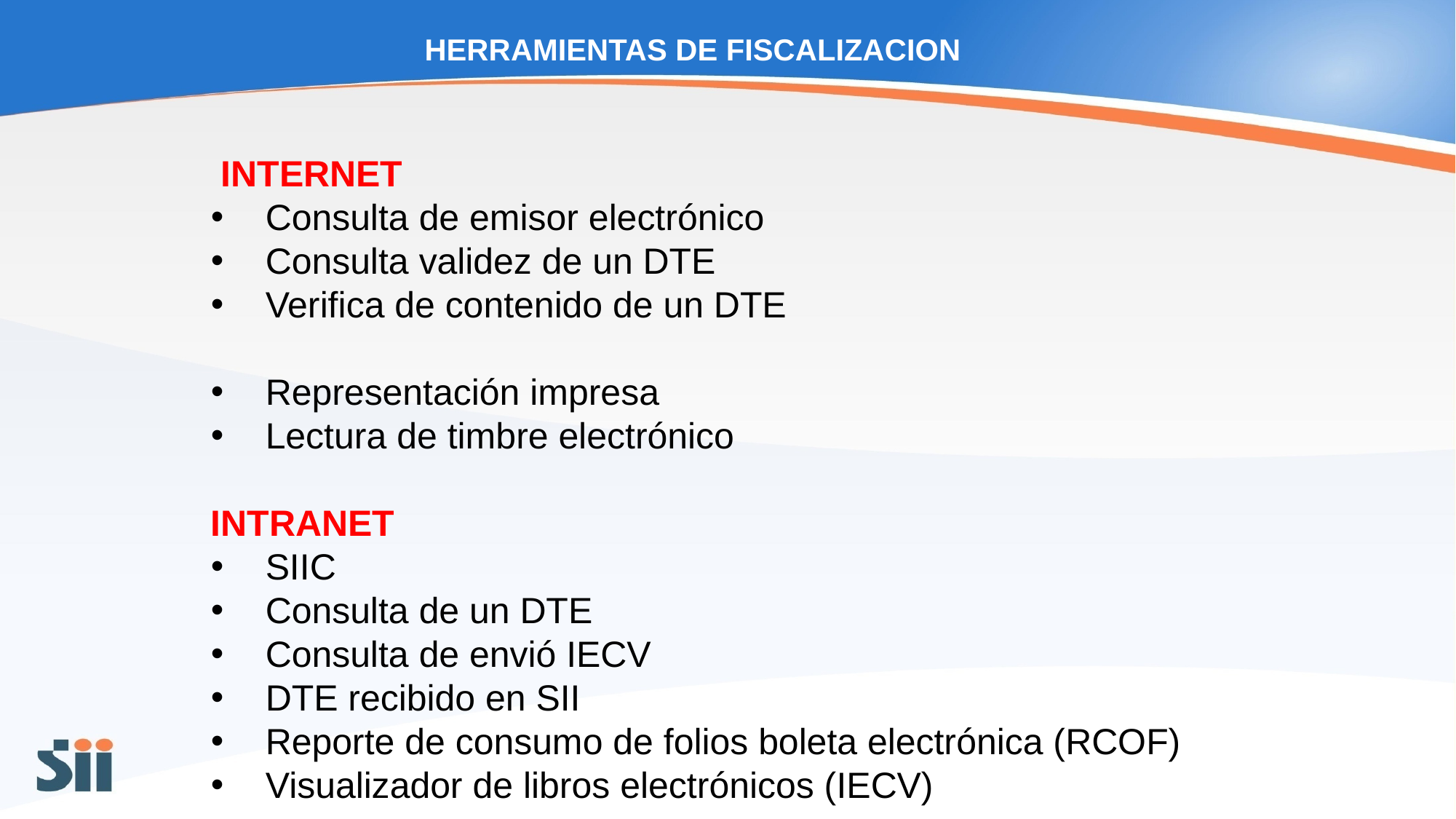

HERRAMIENTAS DE FISCALIZACION

 INTERNET
Consulta de emisor electrónico
Consulta validez de un DTE
Verifica de contenido de un DTE

Representación impresa
Lectura de timbre electrónico

INTRANET
SIIC
Consulta de un DTE
Consulta de envió IECV
DTE recibido en SII
Reporte de consumo de folios boleta electrónica (RCOF)
Visualizador de libros electrónicos (IECV)